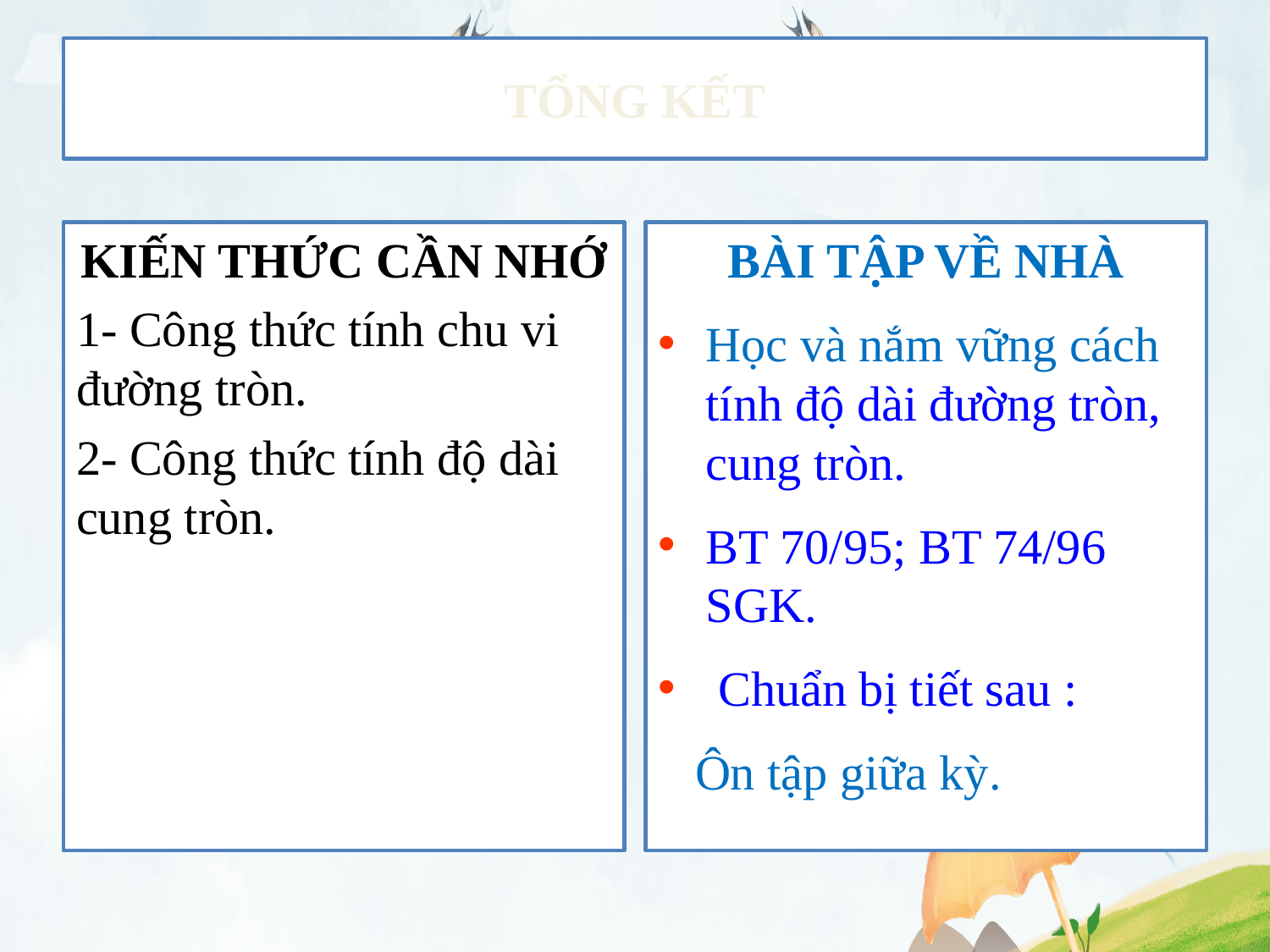

# TỔNG KẾT
KIẾN THỨC CẦN NHỚ
1- Công thức tính chu vi đường tròn.
2- Công thức tính độ dài cung tròn.
BÀI TẬP VỀ NHÀ
Học và nắm vững cách tính độ dài đường tròn, cung tròn.
BT 70/95; BT 74/96 SGK.
 Chuẩn bị tiết sau :
   Ôn tập giữa kỳ.